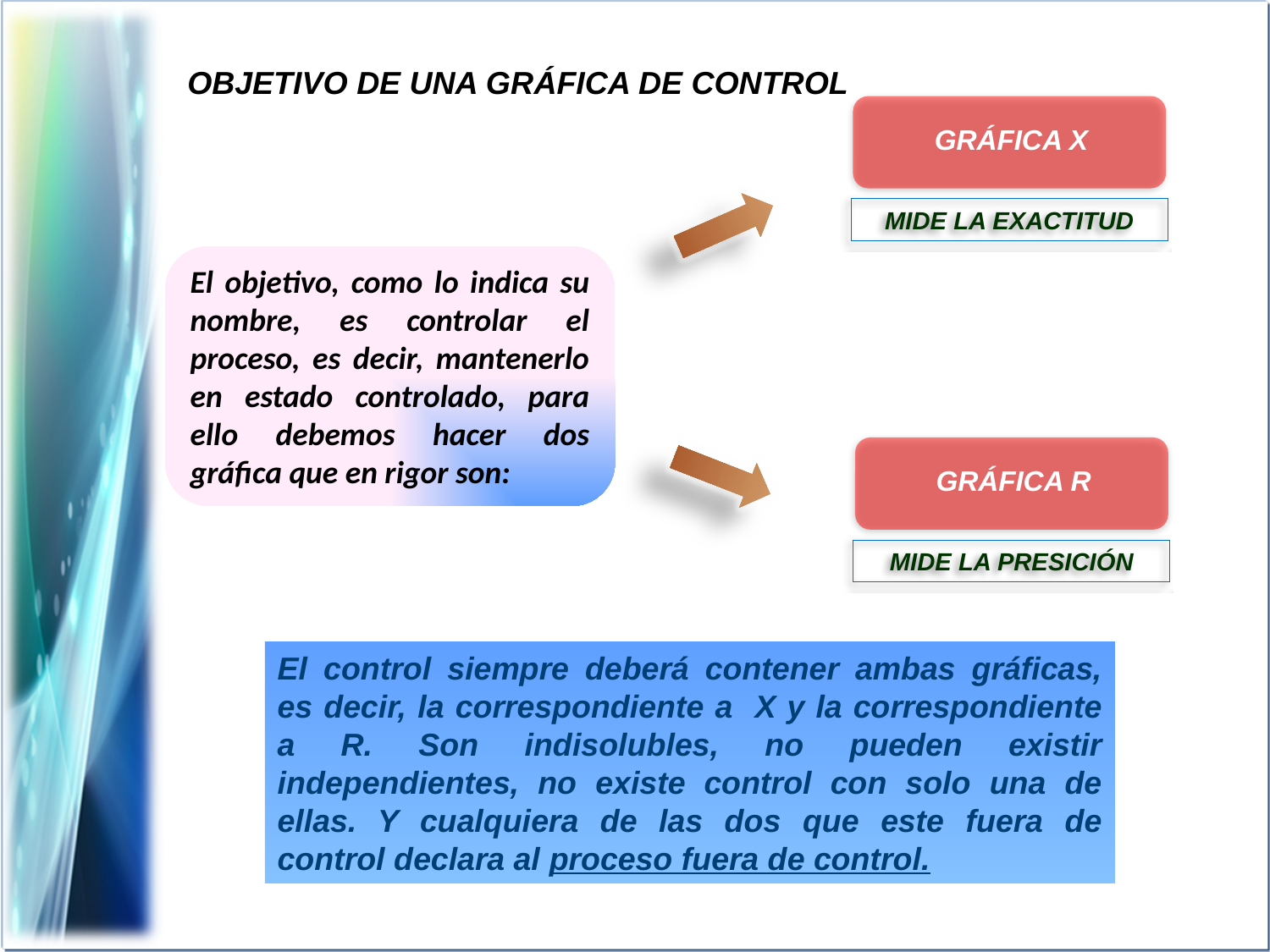

OBJETIVO DE UNA GRÁFICA DE CONTROL

GRÁFICA X

MIDE LA EXACTITUD
El objetivo, como lo indica su nombre, es controlar el proceso, es decir, mantenerlo en estado controlado, para ello debemos hacer dos gráfica que en rigor son:

GRÁFICA R
MIDE LA PRESICIÓN
El control siempre deberá contener ambas gráficas, es decir, la correspondiente a  X y la correspondiente a R. Son indisolubles, no pueden existir independientes, no existe control con solo una de ellas. Y cualquiera de las dos que este fuera de control declara al proceso fuera de control.